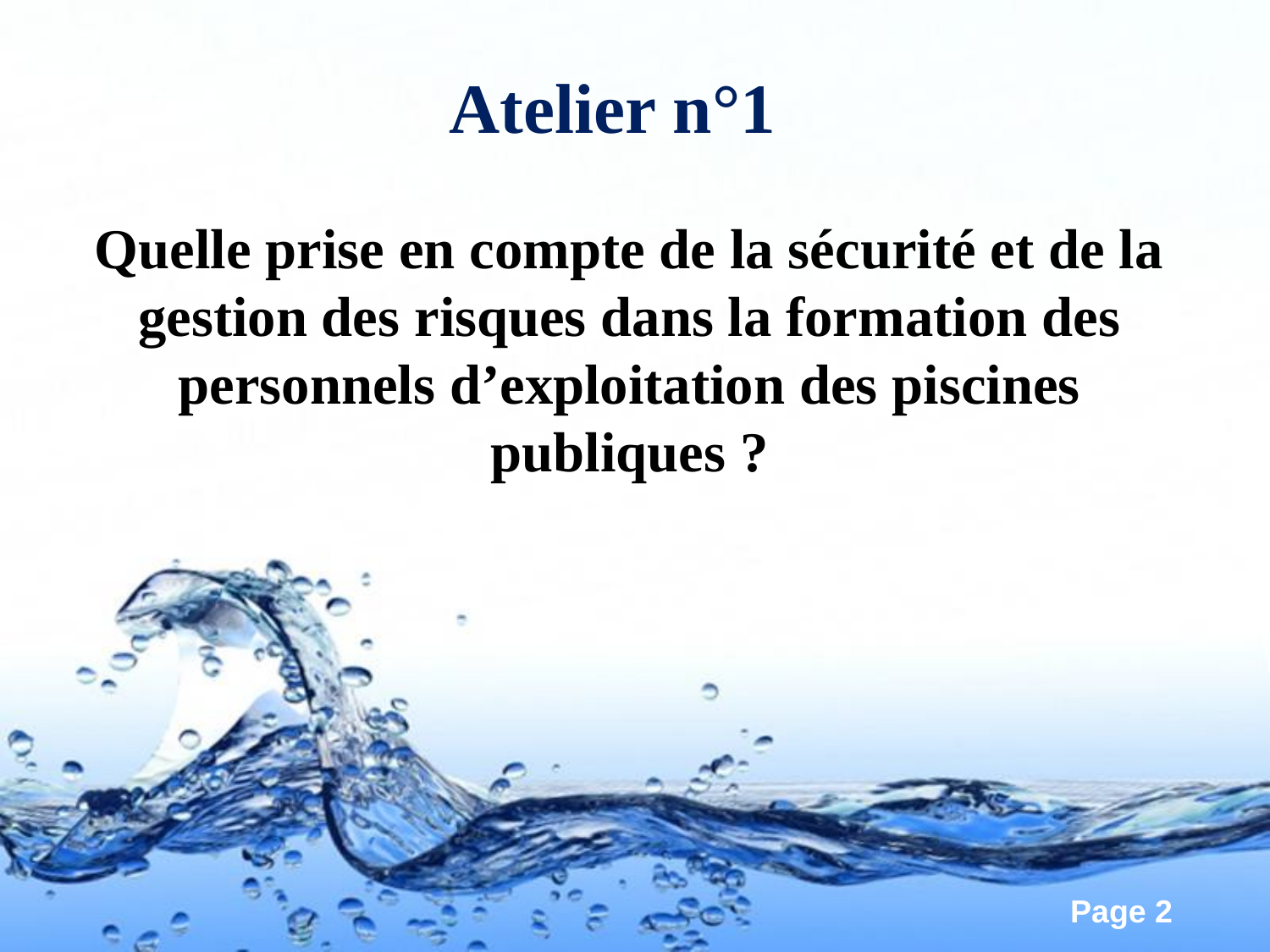

Atelier n°1

Quelle prise en compte de la sécurité et de la gestion des risques dans la formation des personnels d’exploitation des piscines publiques ?